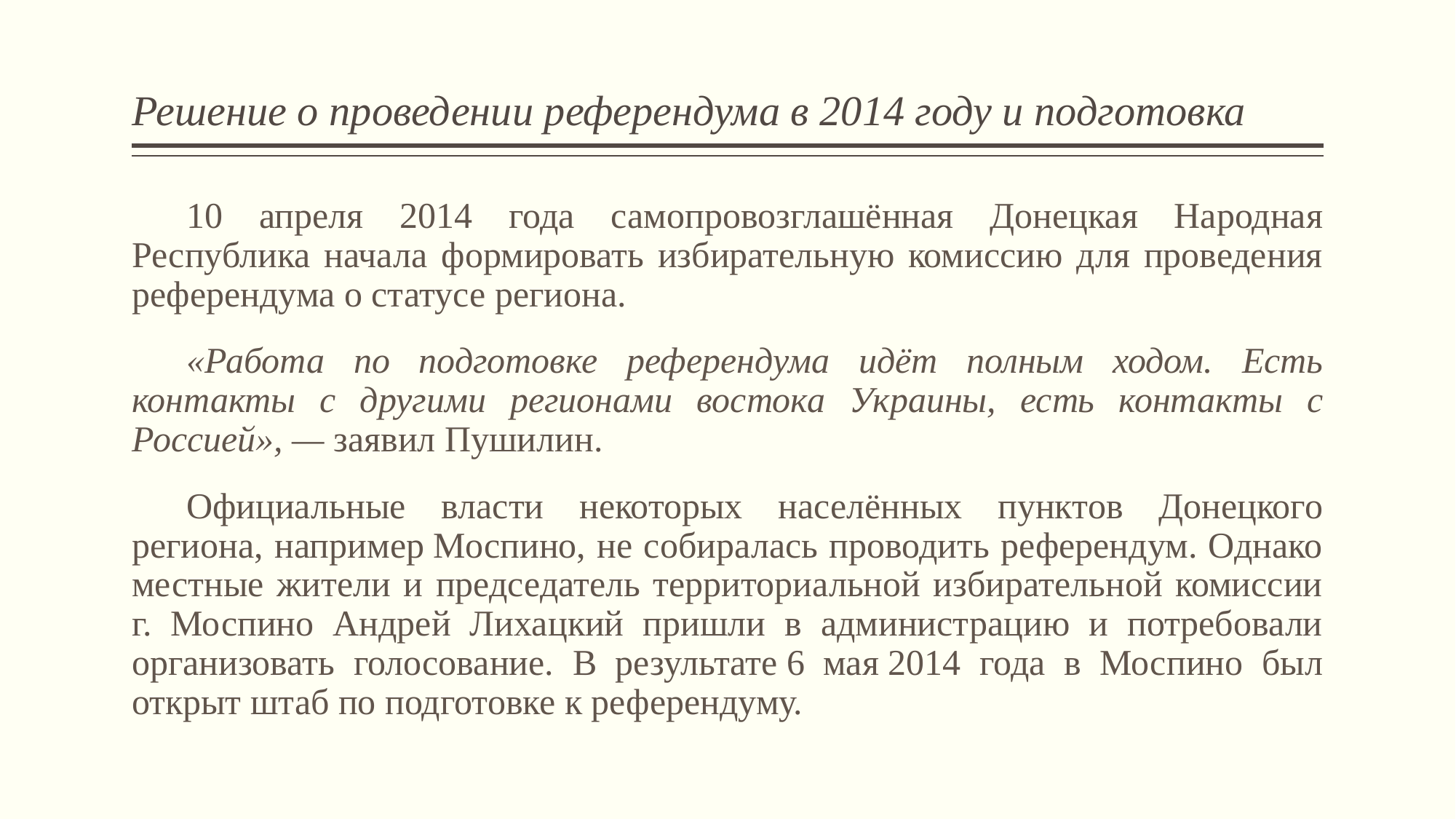

# Решение о проведении референдума в 2014 году и подготовка
10 апреля 2014 года самопровозглашённая Донецкая Народная Республика начала формировать избирательную комиссию для проведения референдума о статусе региона.
«Работа по подготовке референдума идёт полным ходом. Есть контакты с другими регионами востока Украины, есть контакты с Россией», — заявил Пушилин.
Официальные власти некоторых населённых пунктов Донецкого региона, например Моспино, не собиралась проводить референдум. Однако местные жители и председатель территориальной избирательной комиссии г. Моспино Андрей Лихацкий пришли в администрацию и потребовали организовать голосование. В результате 6 мая 2014 года в Моспино был открыт штаб по подготовке к референдуму.